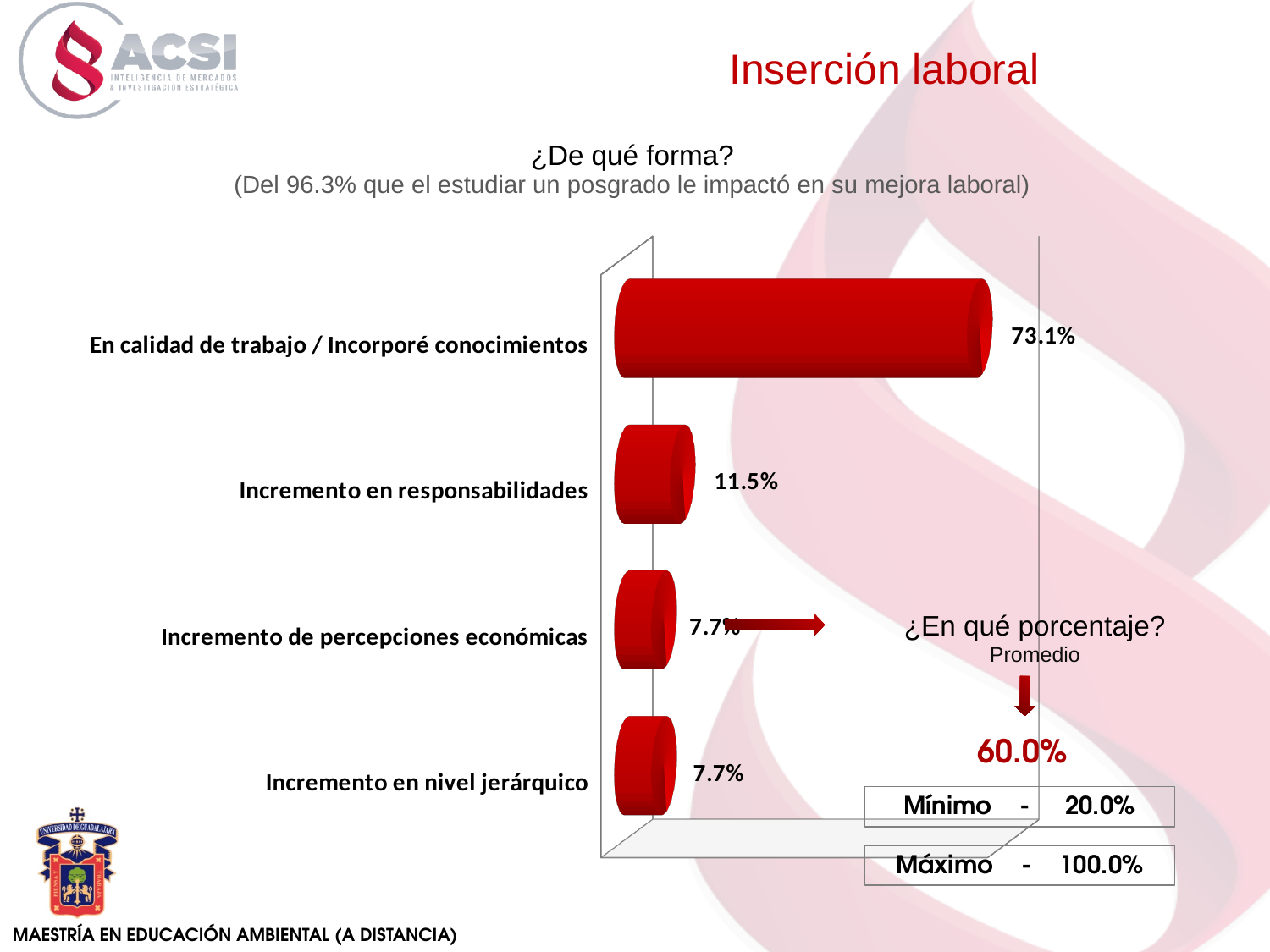

Inserción laboral

[unsupported chart]

¿De qué forma?
(Del 96.3% que el estudiar un posgrado le impactó en su mejora laboral)
¿En qué porcentaje?
Promedio

60.0%
Mínimo    -     20.0%
Máximo    -    100.0%